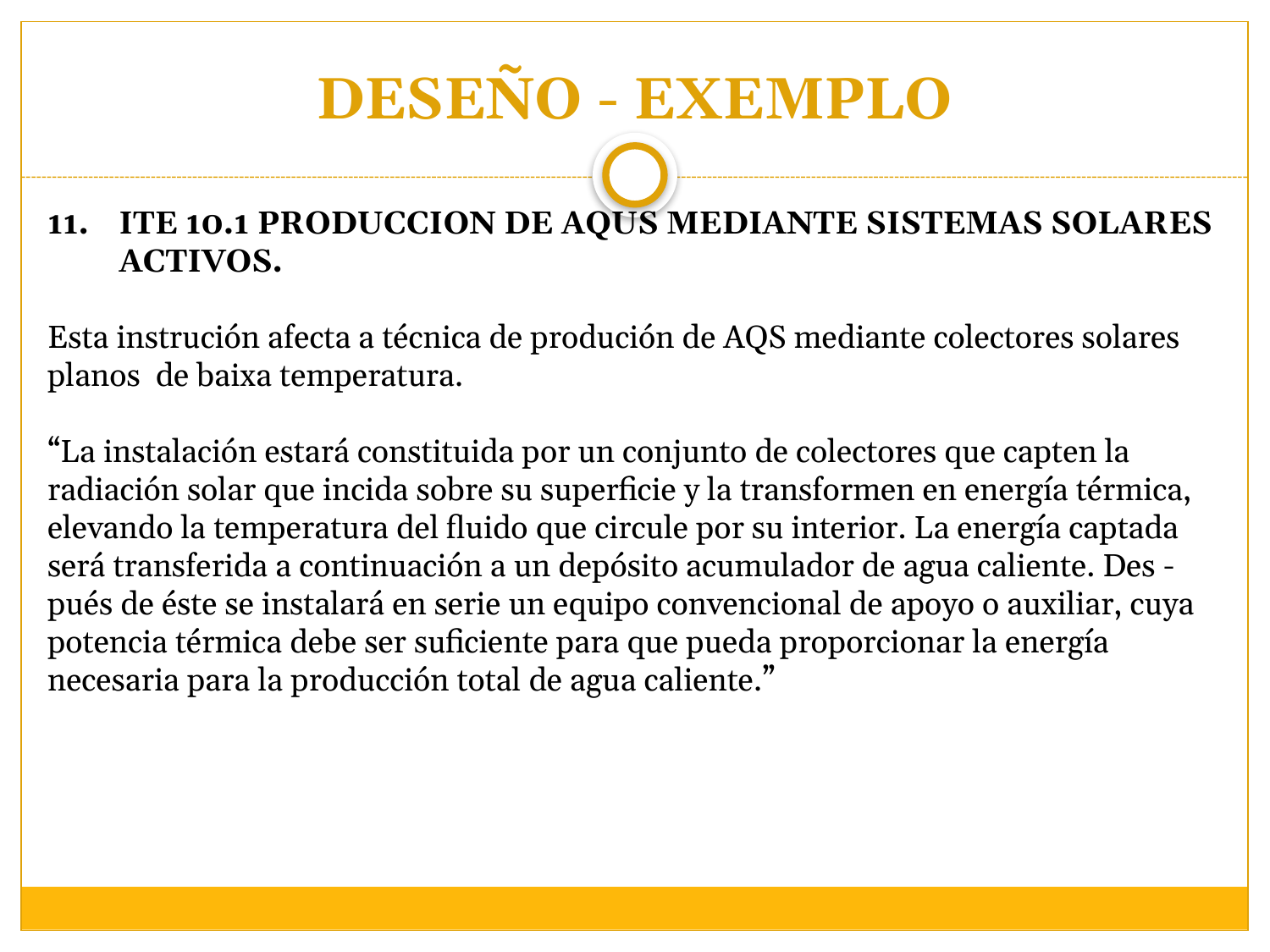

# DESEÑO - EXEMPLO
ITE 10.1 PRODUCCION DE AQUS MEDIANTE SISTEMAS SOLARES ACTIVOS.

Esta instrución afecta a técnica de produción de AQS mediante colectores solares planos  de baixa temperatura.

“La instalación estará constituida por un conjunto de colectores que capten la radiación solar que incida sobre su superficie y la transformen en energía térmica, elevando la temperatura del fluido que circule por su interior. La energía captada será transferida a continuación a un depósito acumulador de agua caliente. Des -
pués de éste se instalará en serie un equipo convencional de apoyo o auxiliar, cuya potencia térmica debe ser suficiente para que pueda proporcionar la energía necesaria para la producción total de agua caliente.”